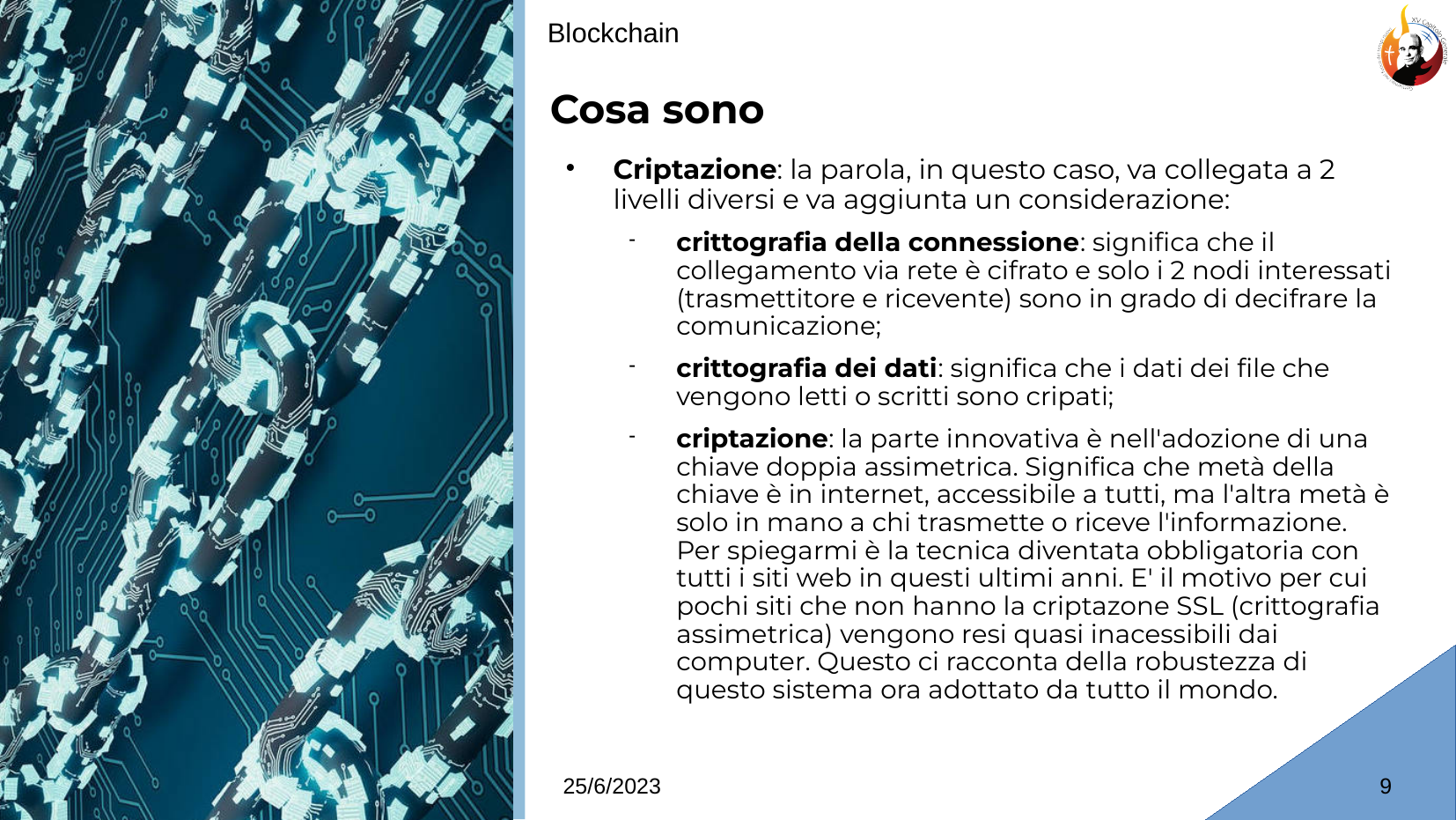

Blockchain
Cosa sono
# Criptazione: la parola, in questo caso, va collegata a 2 livelli diversi e va aggiunta un considerazione:
crittografia della connessione: significa che il collegamento via rete è cifrato e solo i 2 nodi interessati (trasmettitore e ricevente) sono in grado di decifrare la comunicazione;
crittografia dei dati: significa che i dati dei file che vengono letti o scritti sono cripati;
criptazione: la parte innovativa è nell'adozione di una chiave doppia assimetrica. Significa che metà della chiave è in internet, accessibile a tutti, ma l'altra metà è solo in mano a chi trasmette o riceve l'informazione. Per spiegarmi è la tecnica diventata obbligatoria con tutti i siti web in questi ultimi anni. E' il motivo per cui pochi siti che non hanno la criptazone SSL (crittografia assimetrica) vengono resi quasi inacessibili dai computer. Questo ci racconta della robustezza di questo sistema ora adottato da tutto il mondo.